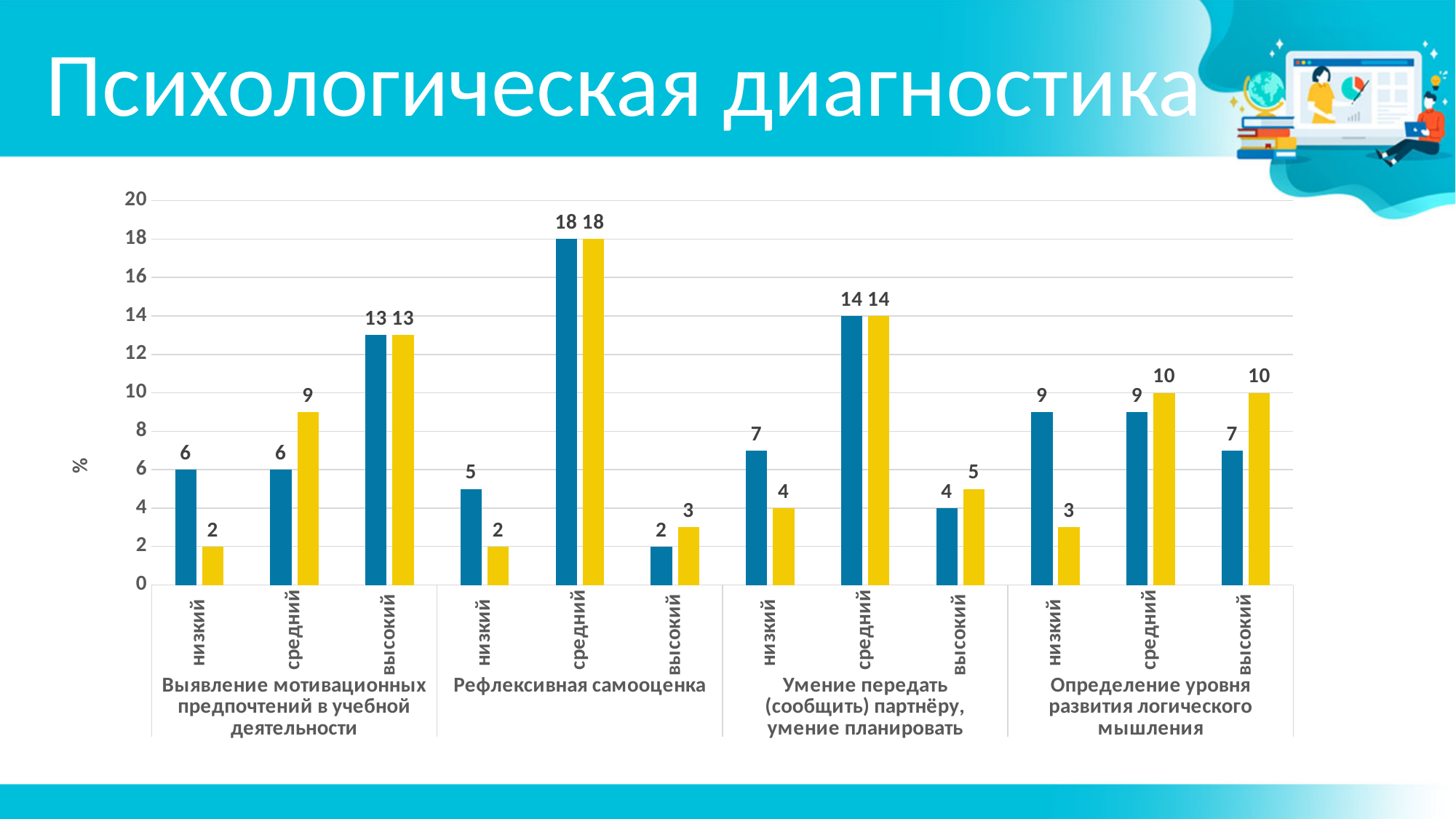

# Психологическая диагностика

### Chart

| Category |  |  |
|---|---|---|
| низкий   | 6.0 | 2.0 |
| средний | 6.0 | 9.0 |
| высокий  | 13.0 | 13.0 |
| низкий   | 5.0 | 2.0 |
| средний | 18.0 | 18.0 |
| высокий  | 2.0 | 3.0 |
| низкий   | 7.0 | 4.0 |
| средний | 14.0 | 14.0 |
| высокий  | 4.0 | 5.0 |
| низкий   | 9.0 | 3.0 |
| средний | 9.0 | 10.0 |
| высокий  | 7.0 | 10.0 |